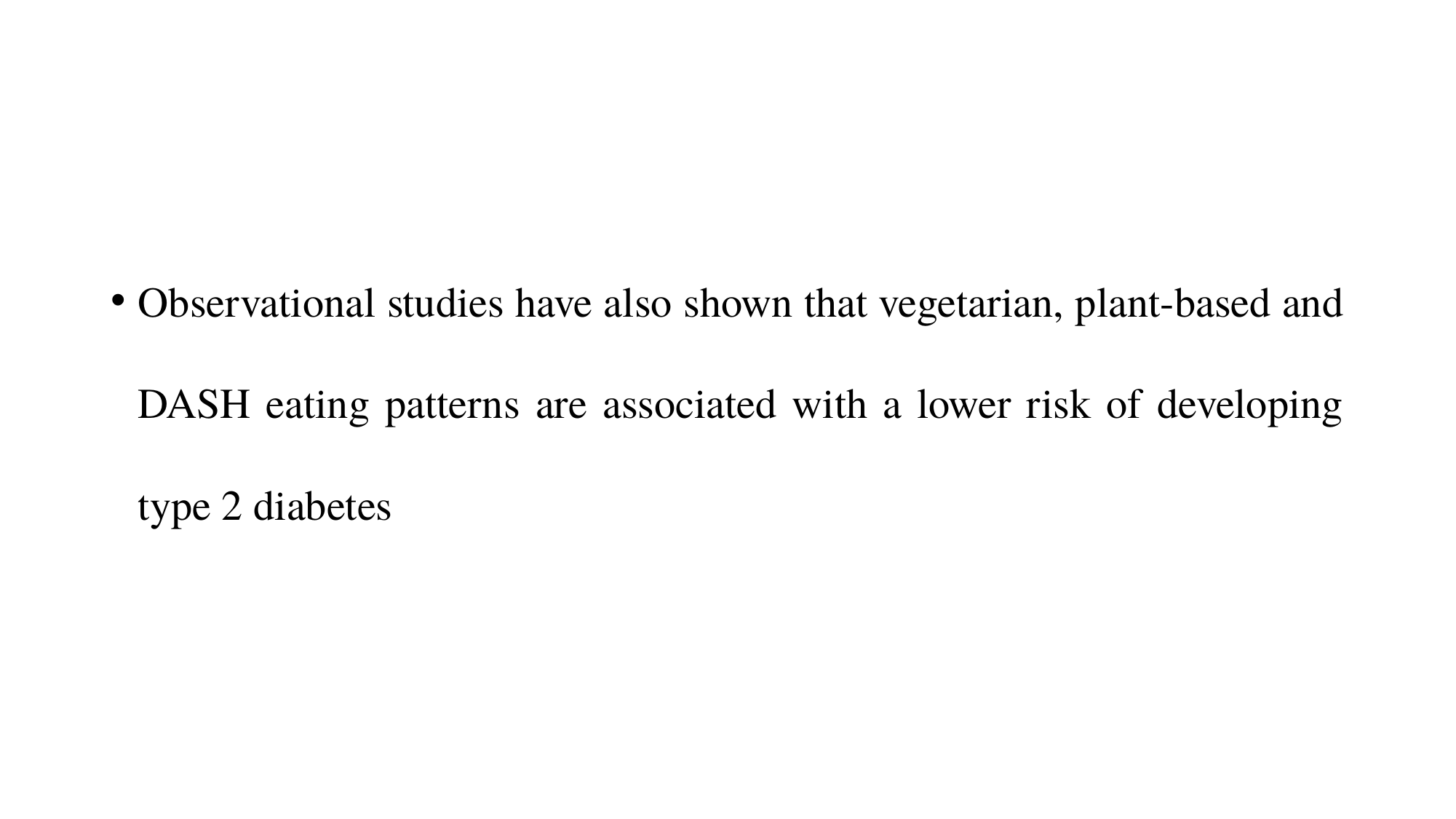

Observational studies have also shown that vegetarian, plant-based and DASH eating patterns are associated with a lower risk of developing type 2 diabetes